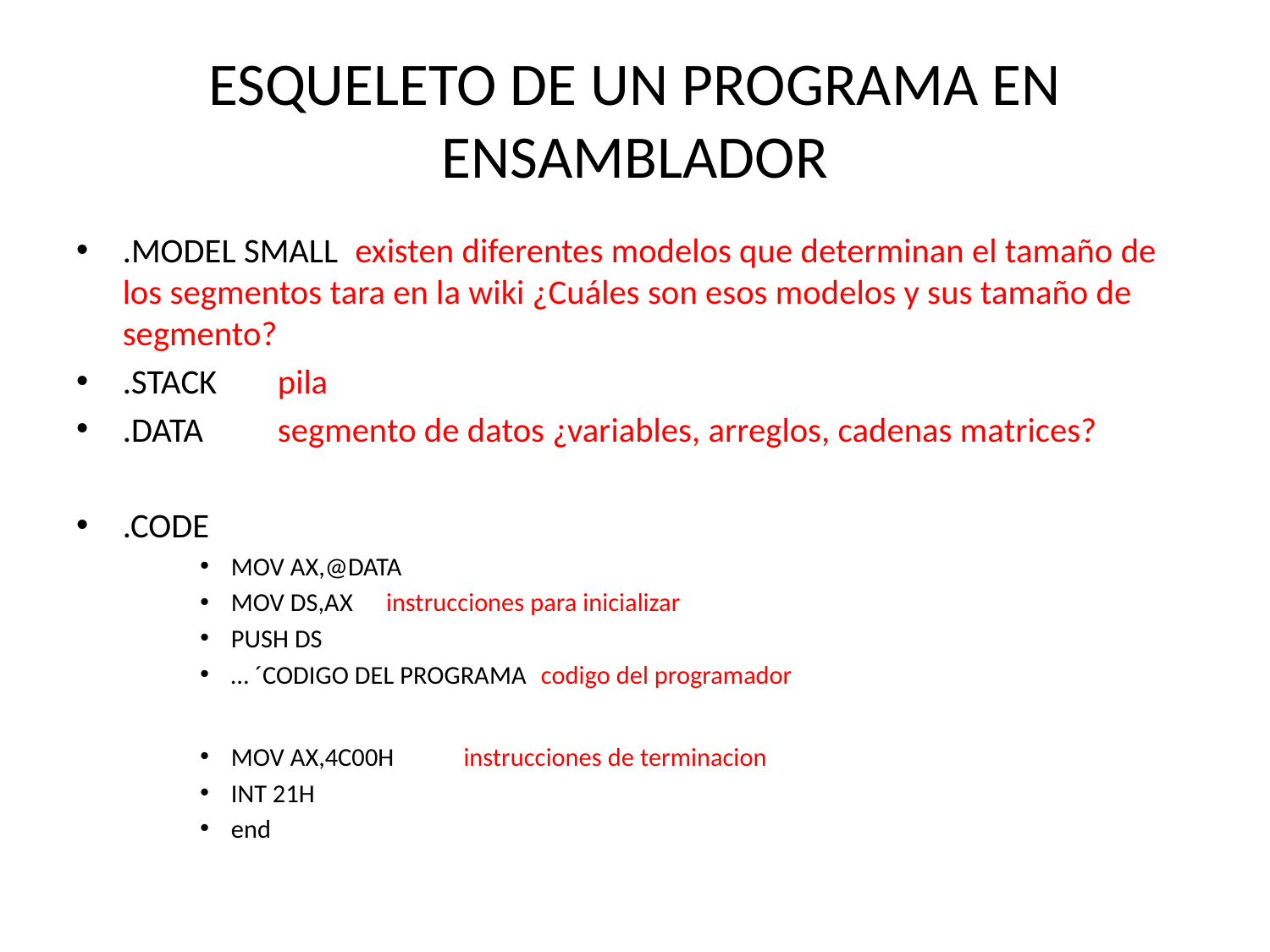

# ESQUELETO DE UN PROGRAMA EN ENSAMBLADOR
.MODEL SMALL		existen diferentes modelos que determinan el tamaño de los segmentos tara en la wiki ¿Cuáles son esos modelos y sus tamaño de segmento?
.STACK	pila
.DATA	segmento de datos ¿variables, arreglos, cadenas matrices?

.CODE
MOV AX,@DATA
MOV DS,AX 	instrucciones para inicializar
PUSH DS
… ´CODIGO DEL PROGRAMA		codigo del programador

MOV AX,4C00H 	instrucciones de terminacion
INT 21H
end